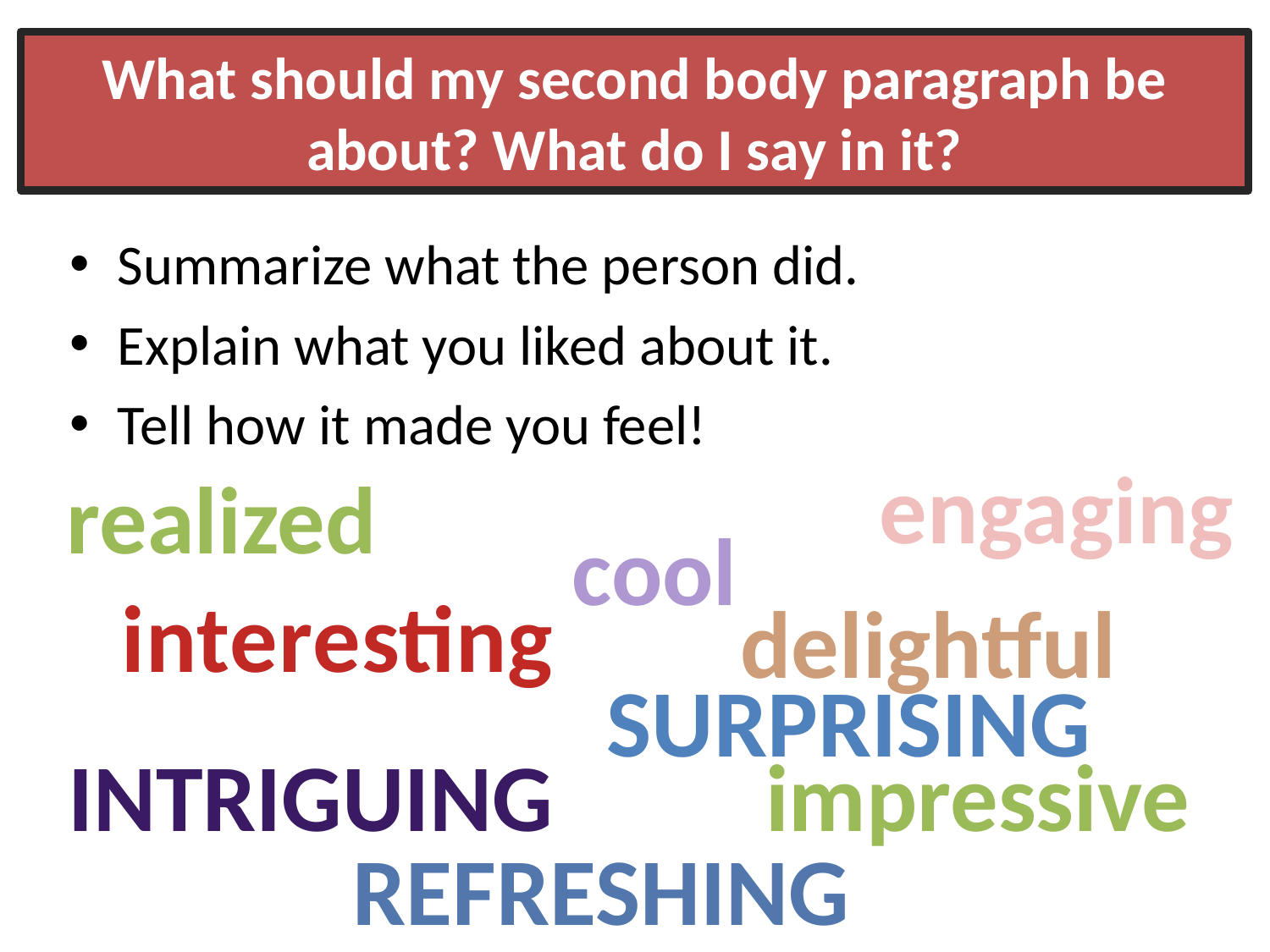

# What should my second body paragraph be about? What do I say in it?
Summarize what the person did.
Explain what you liked about it.
Tell how it made you feel!
engaging
realized
cool
interesting
delightful
surprising
intriguing
impressive
refreshing